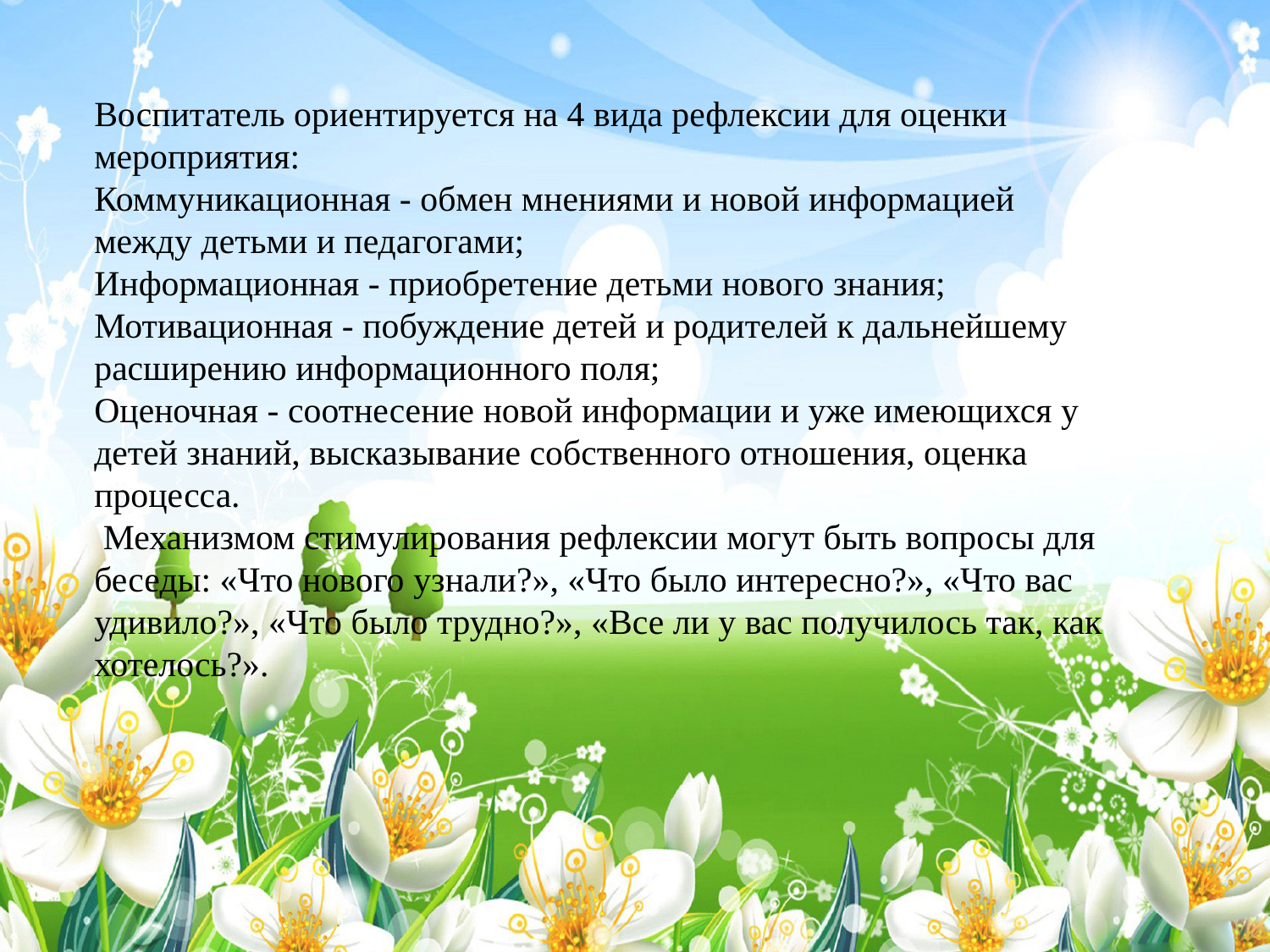

Воспитатель ориентируется на 4 вида рефлексии для оценки мероприятия:
Коммуникационная - обмен мнениями и новой информацией между детьми и педагогами;
Информационная - приобретение детьми нового знания;
Мотивационная - побуждение детей и родителей к дальнейшему расширению информационного поля;
Оценочная - соотнесение новой информации и уже имеющихся у детей знаний, высказывание собственного отношения, оценка процесса.
 Механизмом стимулирования рефлексии могут быть вопросы для беседы: «Что нового узнали?», «Что было интересно?», «Что вас удивило?», «Что было трудно?», «Все ли у вас получилось так, как хотелось?».